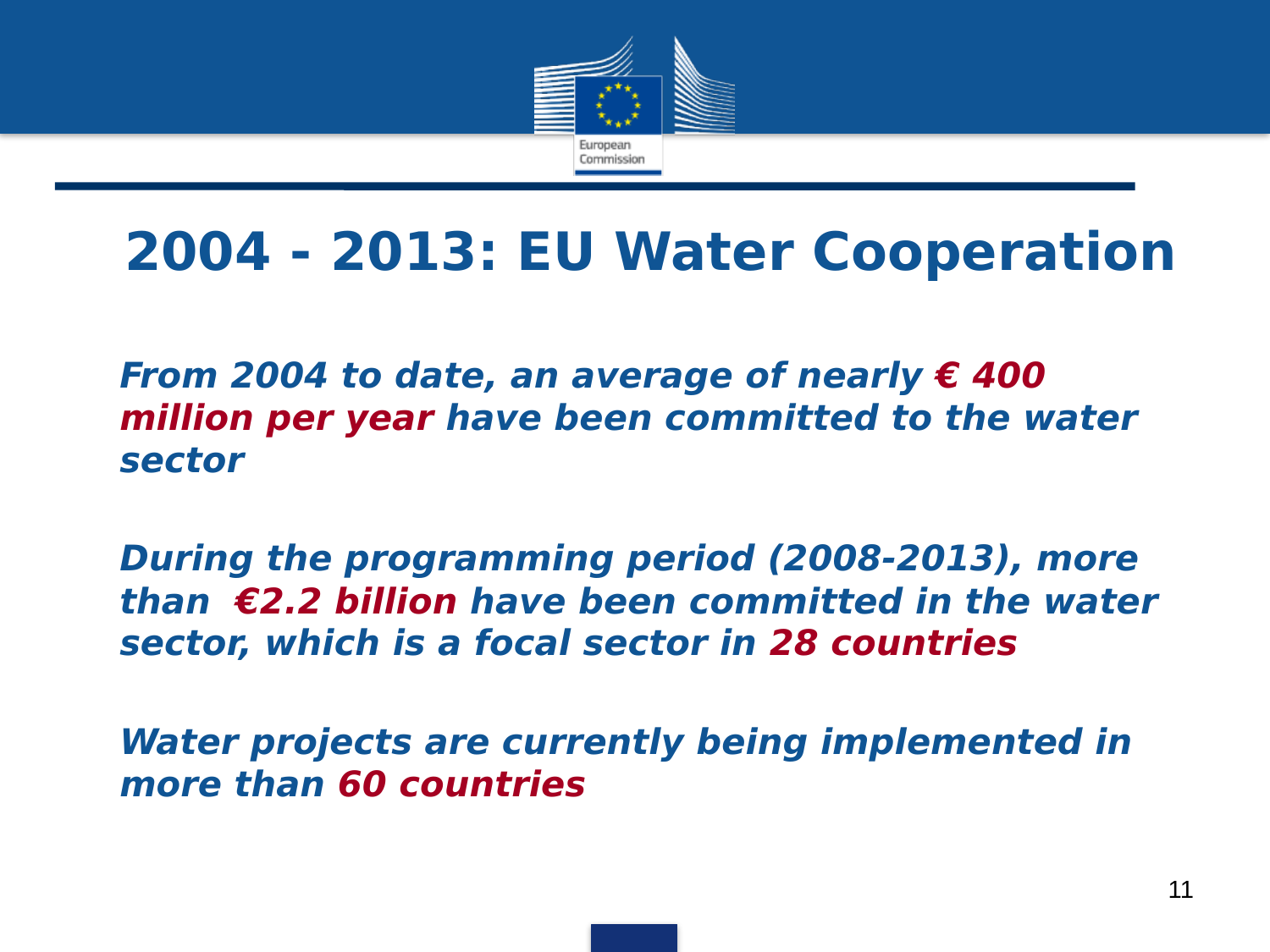

# 2004 - 2013: EU Water Cooperation
From 2004 to date, an average of nearly € 400 million per year have been committed to the water sector

During the programming period (2008-2013), more than  €2.2 billion have been committed in the water sector, which is a focal sector in 28 countries

Water projects are currently being implemented in more than 60 countries

11